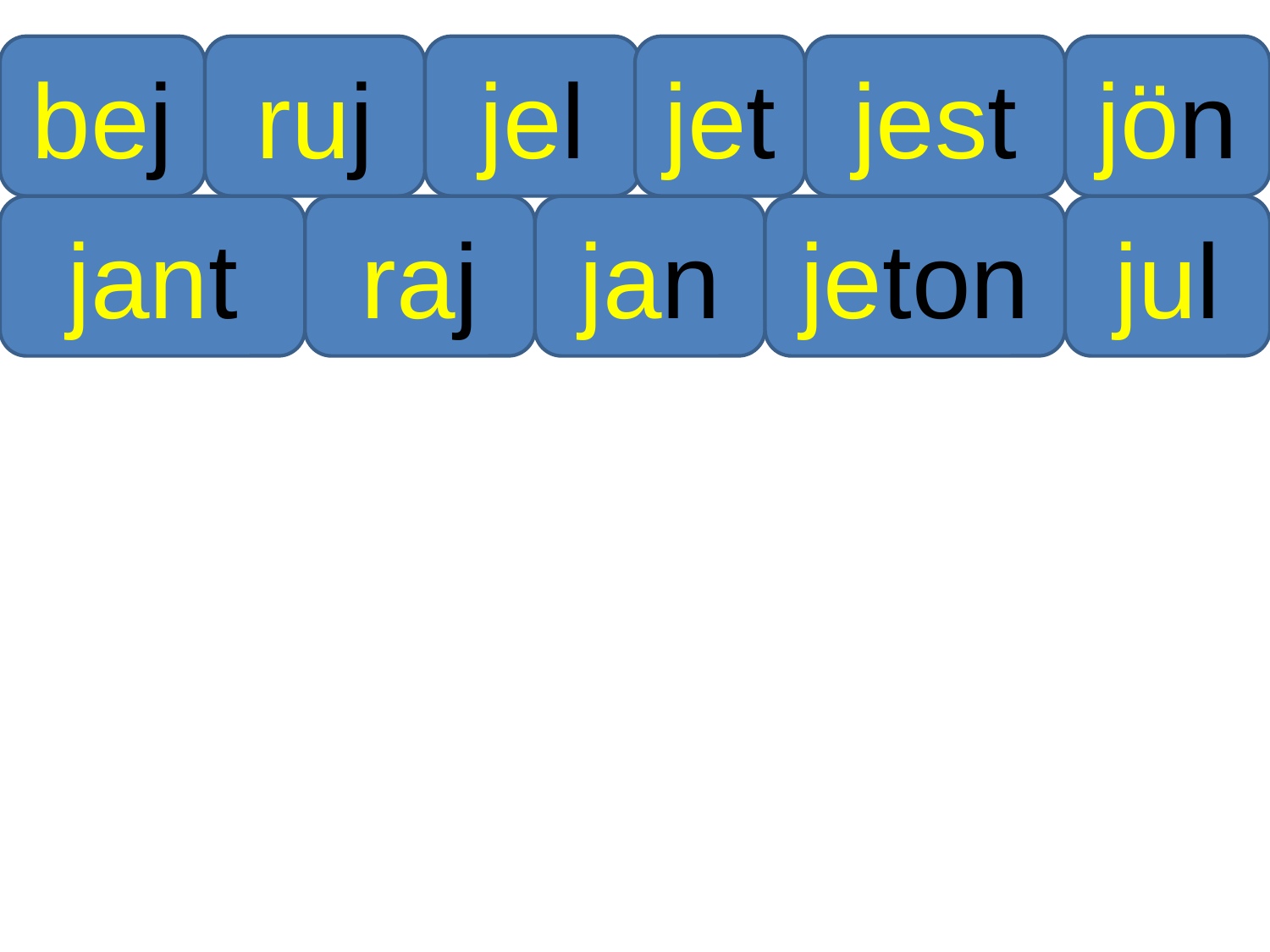

bej
ruj
jel
jet
jest
jön
jant
raj
jan
jeton
jul